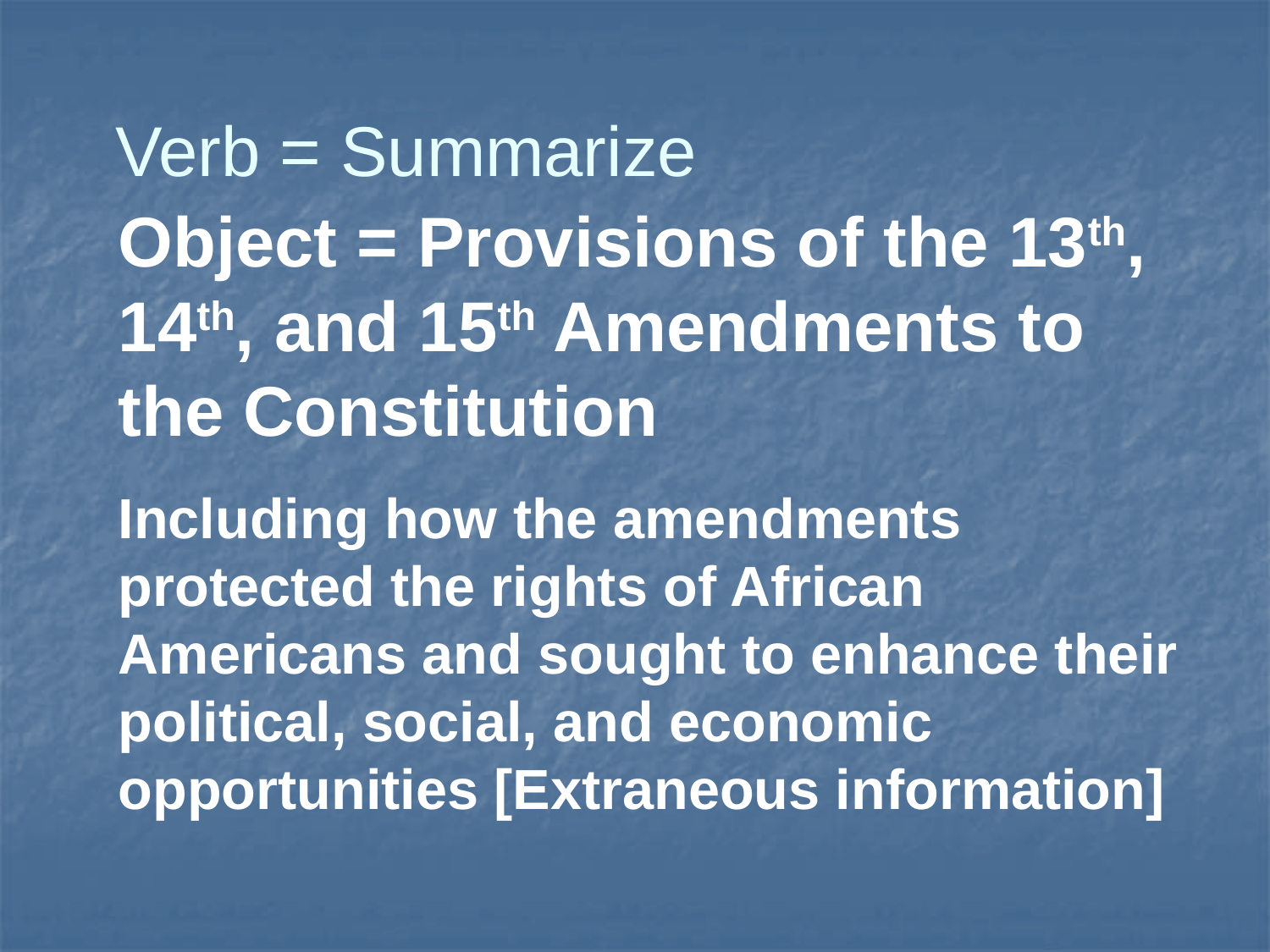

# Verb = Summarize
Object = Provisions of the 13th, 14th, and 15th Amendments to the Constitution
Including how the amendments protected the rights of African Americans and sought to enhance their political, social, and economic opportunities [Extraneous information]